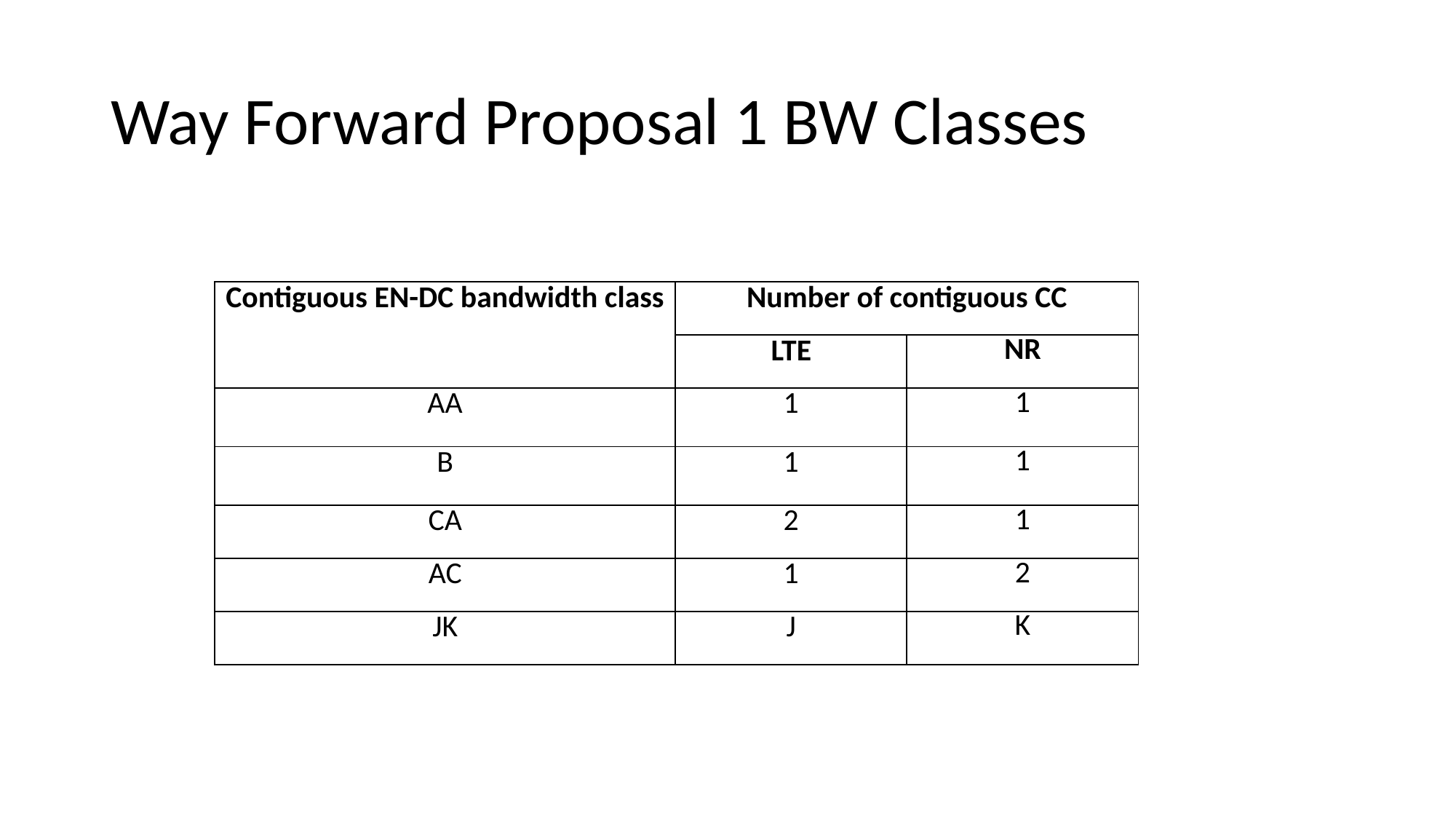

Table 1: Contiguous EN-DC bandwidth classes
# Way Forward Proposal 1 BW Classes
| Contiguous EN-DC bandwidth class | Number of contiguous CC |  |
| --- | --- | --- |
|  | LTE | NR |
| AA | 1 | 1 |
| B | 1 | 1 |
| CA | 2 | 1 |
| AC | 1 | 2 |
| JK | J | K |